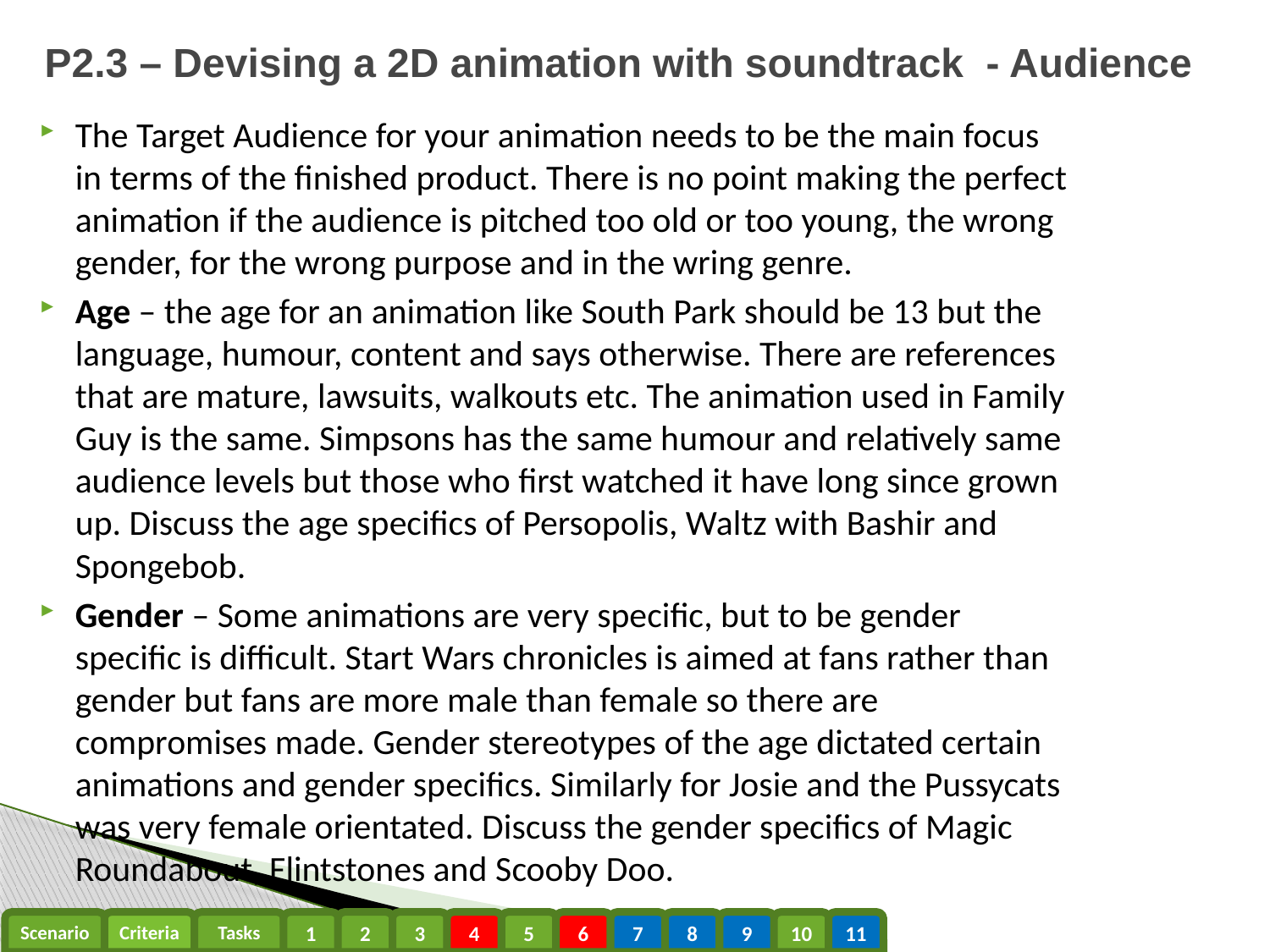

# P2.3 – Devising a 2D animation with soundtrack  - Audience
The Target Audience for your animation needs to be the main focus in terms of the finished product. There is no point making the perfect animation if the audience is pitched too old or too young, the wrong gender, for the wrong purpose and in the wring genre.
Age – the age for an animation like South Park should be 13 but the language, humour, content and says otherwise. There are references that are mature, lawsuits, walkouts etc. The animation used in Family Guy is the same. Simpsons has the same humour and relatively same audience levels but those who first watched it have long since grown up. Discuss the age specifics of Persopolis, Waltz with Bashir and Spongebob.
Gender – Some animations are very specific, but to be gender specific is difficult. Start Wars chronicles is aimed at fans rather than gender but fans are more male than female so there are compromises made. Gender stereotypes of the age dictated certain animations and gender specifics. Similarly for Josie and the Pussycats was very female orientated. Discuss the gender specifics of Magic Roundabout, Flintstones and Scooby Doo.